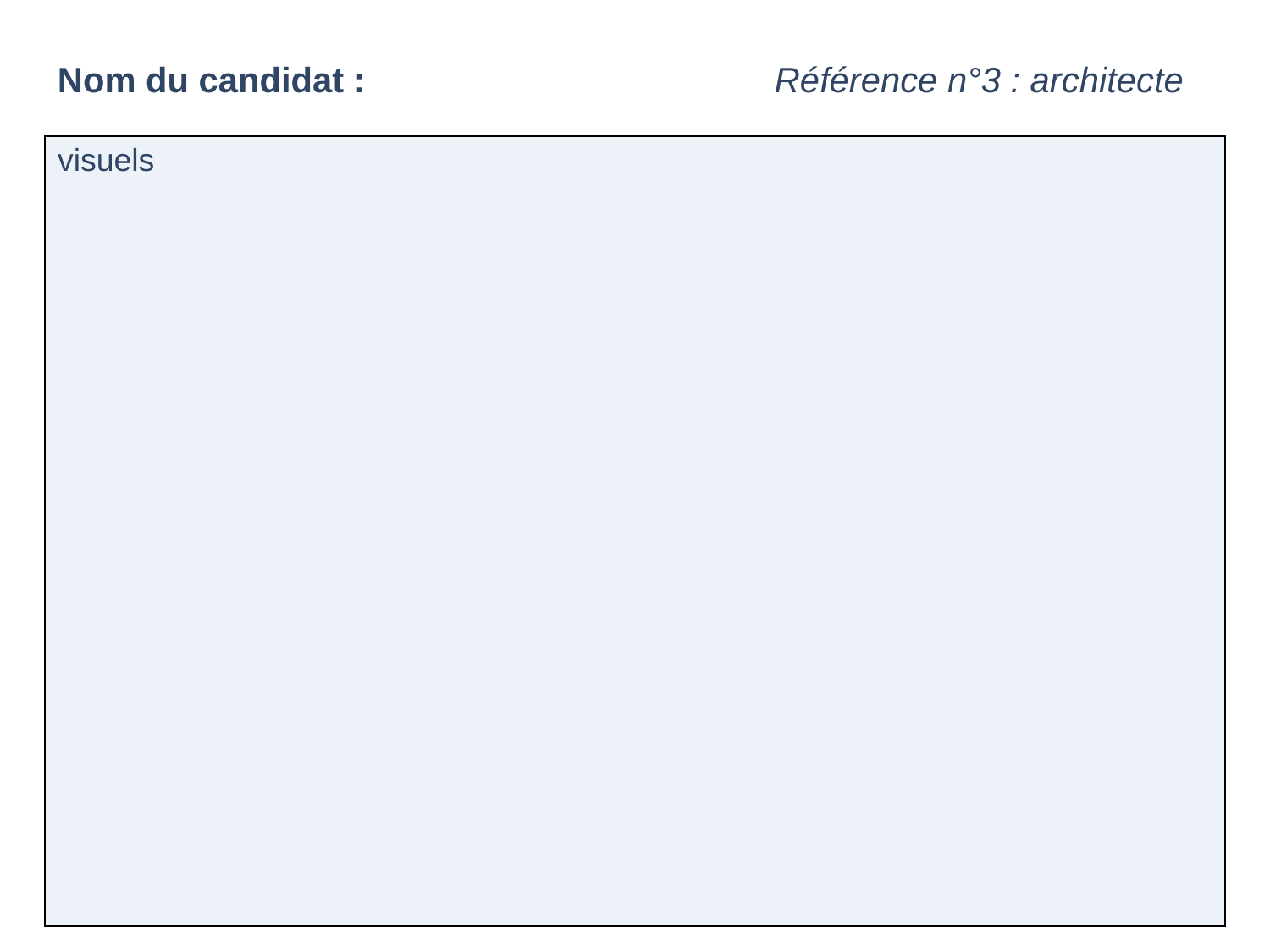

Nom du candidat :                                          Référence n°3 : architecte
| visuels |
| --- |